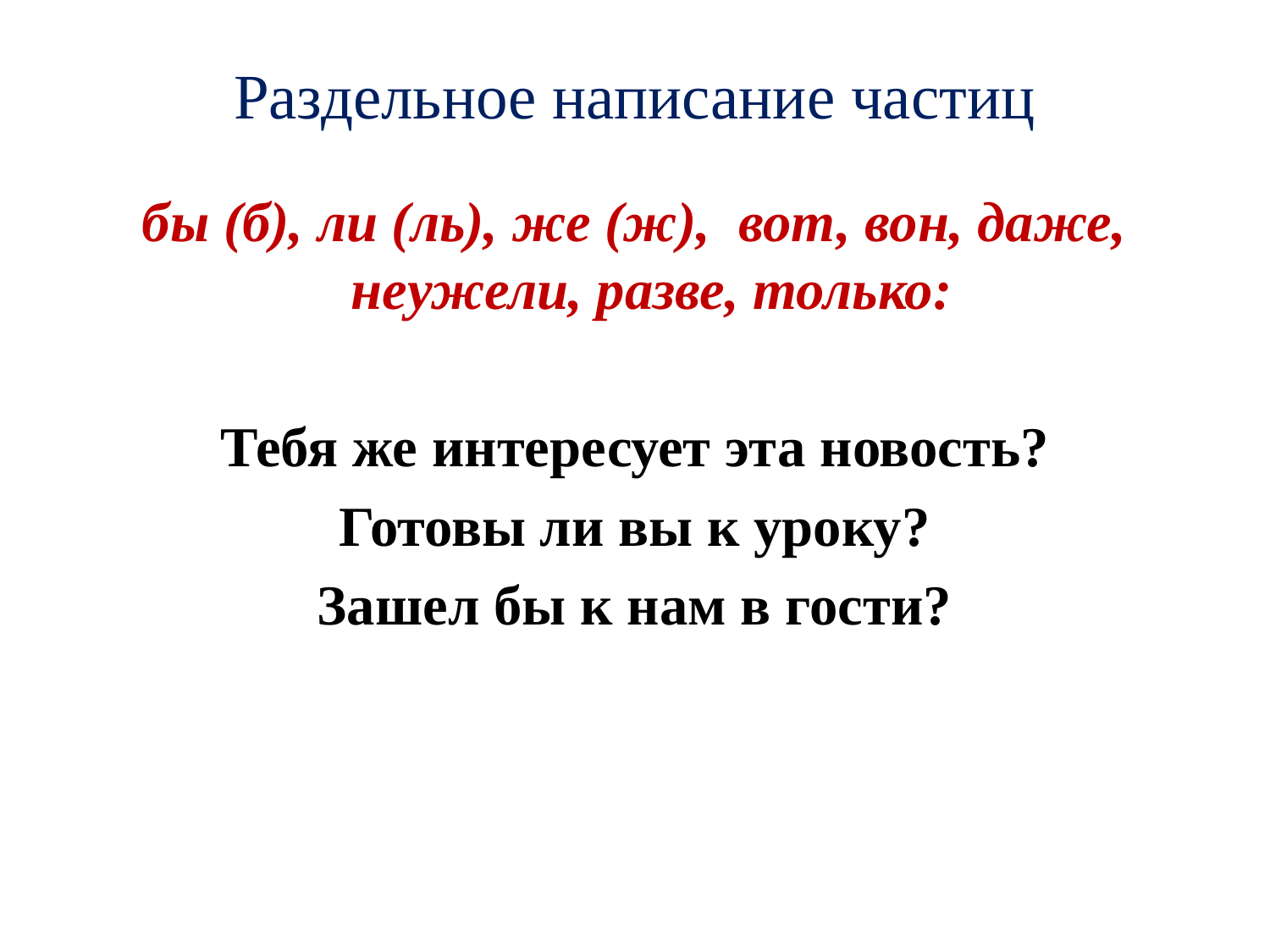

# Раздельное написание частиц
бы (б), ли (ль), же (ж),  вот, вон, даже, неужели, разве, только:

Тебя же интересует эта новость?
Готовы ли вы к уроку?
Зашел бы к нам в гости?